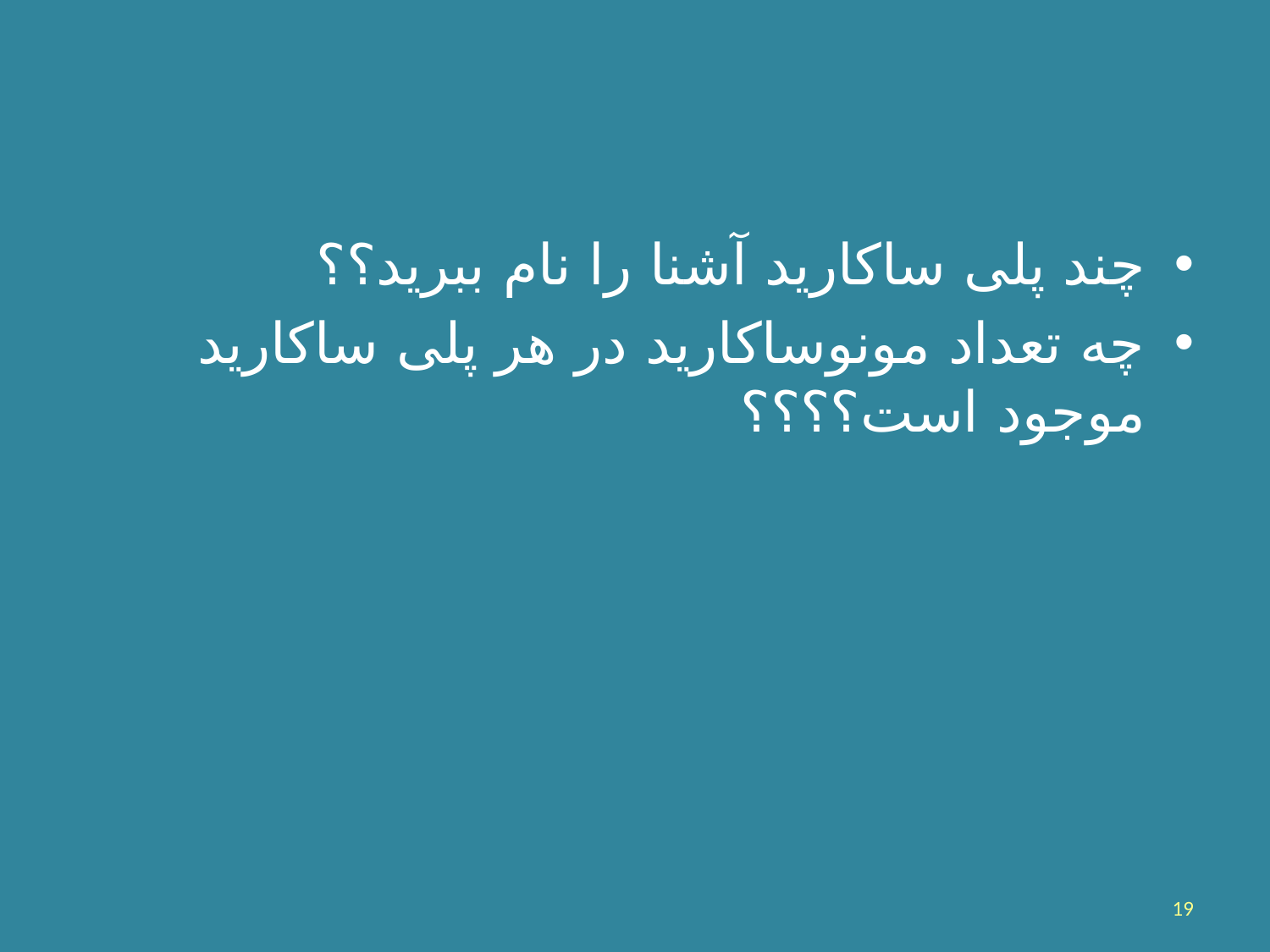

#
چند پلی ساکارید آشنا را نام ببرید؟؟
چه تعداد مونوساکارید در هر پلی ساکارید موجود است؟؟؟؟
19